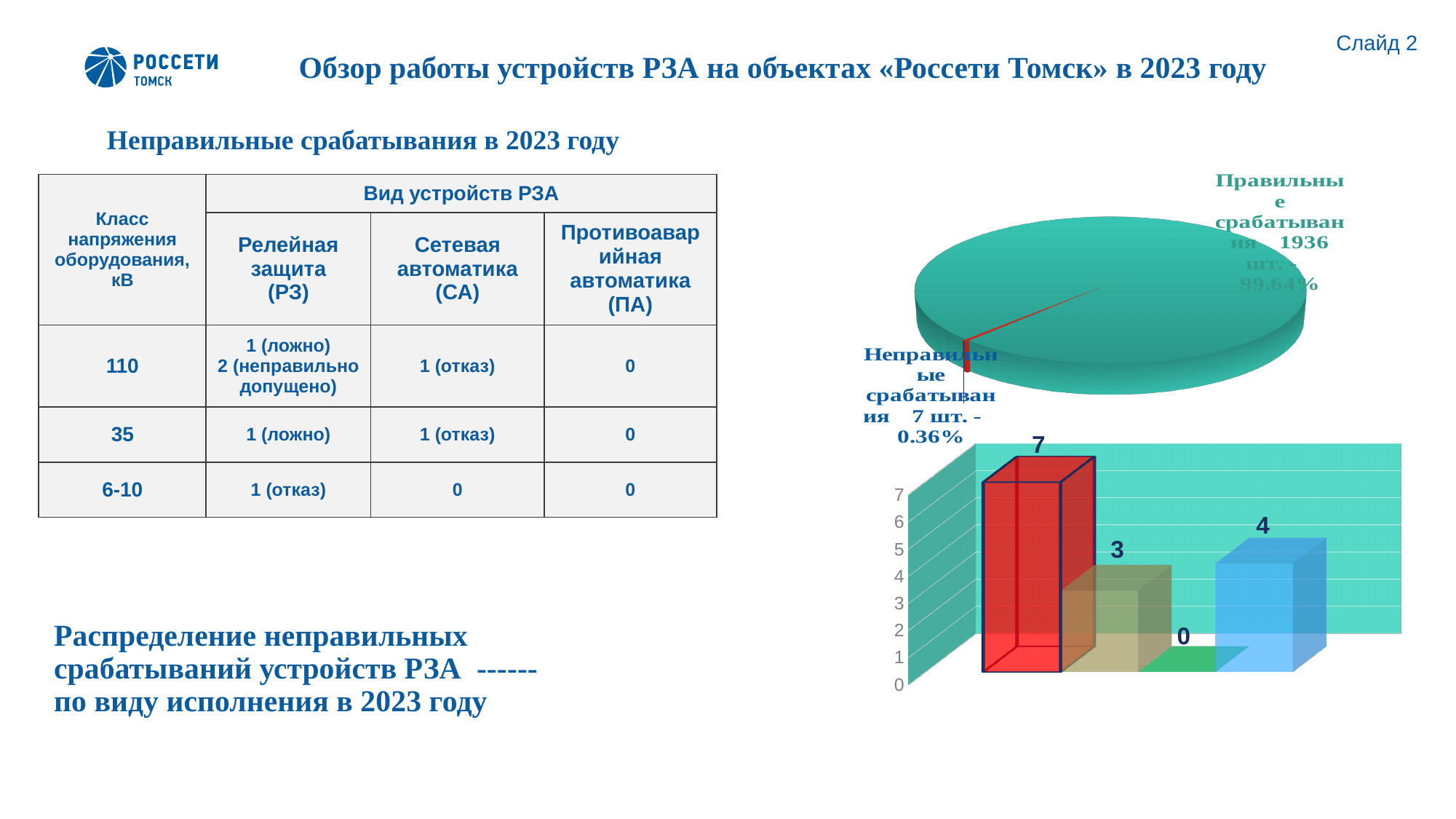

Слайд 2
Обзор работы устройств РЗА на объектах «Россети Томск» в 2023 году

[unsupported chart]

Неправильные срабатывания в 2023 году
| Класс напряжения оборудования, кВ | Вид устройств РЗА |  |  |
| --- | --- | --- | --- |
|  | Релейная защита (РЗ) | Сетевая автоматика (СА) | Противоаварийная автоматика (ПА) |
| 110 | 1 (ложно) 2 (неправильно допущено) | 1 (отказ) | 0 |
| 35 | 1 (ложно) | 1 (отказ) | 0 |
| 6-10 | 1 (отказ) | 0 | 0 |

[unsupported chart]

Распределение неправильных срабатываний устройств РЗА  ------
по виду исполнения в 2023 году